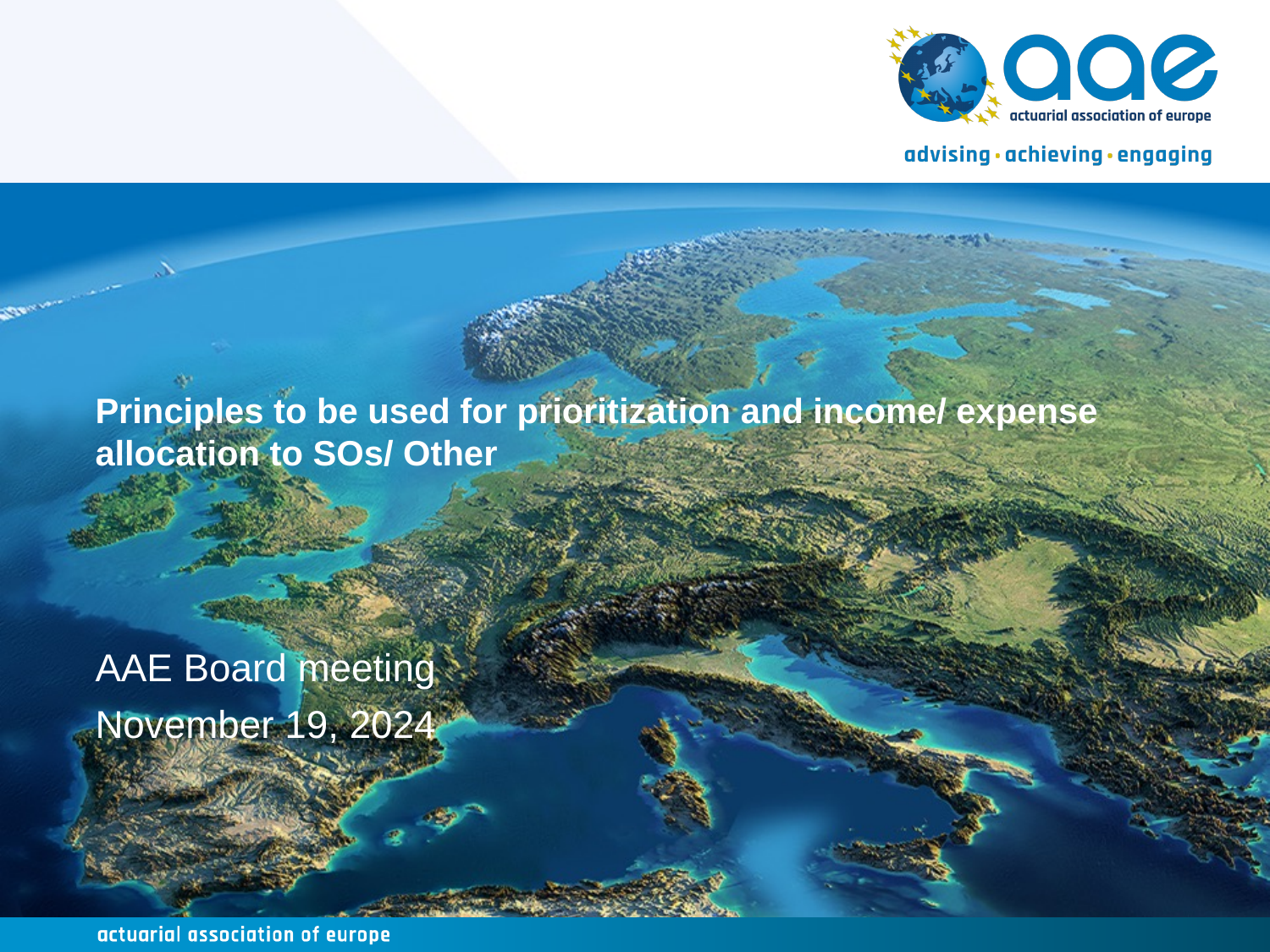

# Principles to be used for prioritization and income/ expense allocation to SOs/ Other
AAE Board meeting
November 19, 2024